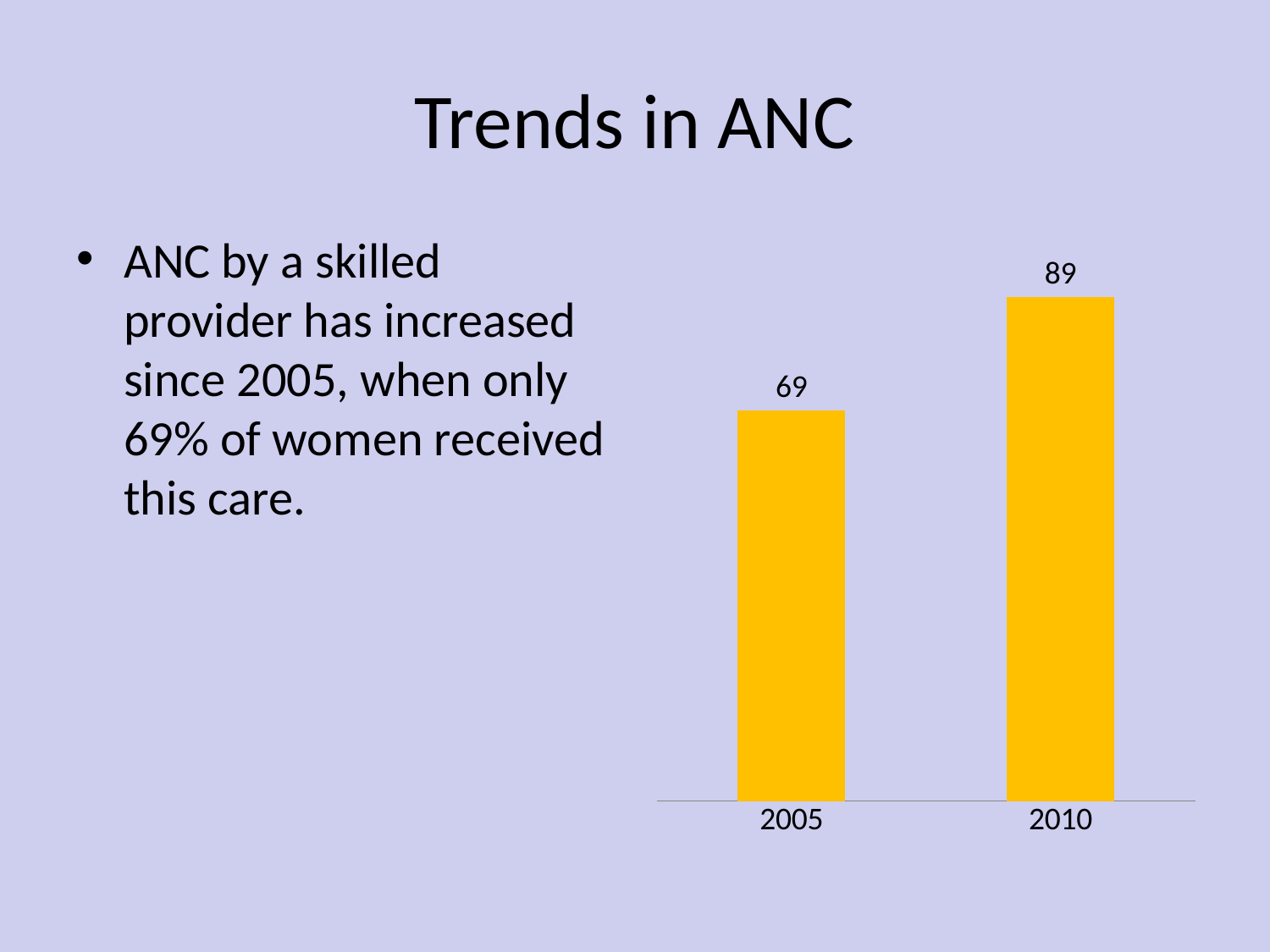

# Trends in ANC
ANC by a skilled provider has increased since 2005, when only 69% of women received this care.

### Chart

| Category | Series 1 |
|---|---|
| 2005 | 69.0 |
| 2010 | 89.0 |